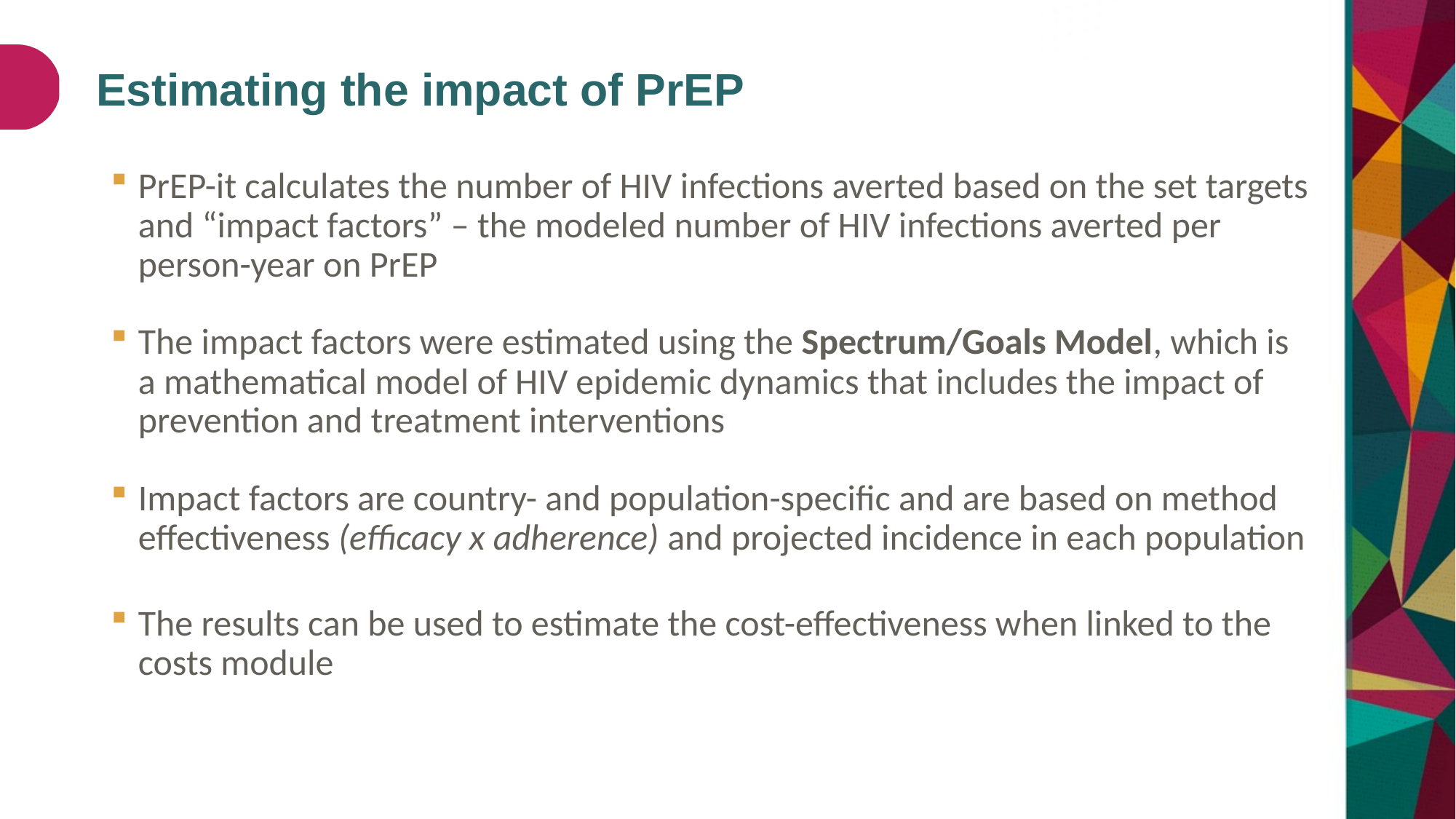

# Estimating the impact of PrEP
PrEP-it calculates the number of HIV infections averted based on the set targets and “impact factors” – the modeled number of HIV infections averted per person-year on PrEP

The impact factors were estimated using the Spectrum/Goals Model, which is a mathematical model of HIV epidemic dynamics that includes the impact of prevention and treatment interventions

Impact factors are country- and population-specific and are based on method effectiveness (efficacy x adherence) and projected incidence in each population

The results can be used to estimate the cost-effectiveness when linked to the costs module